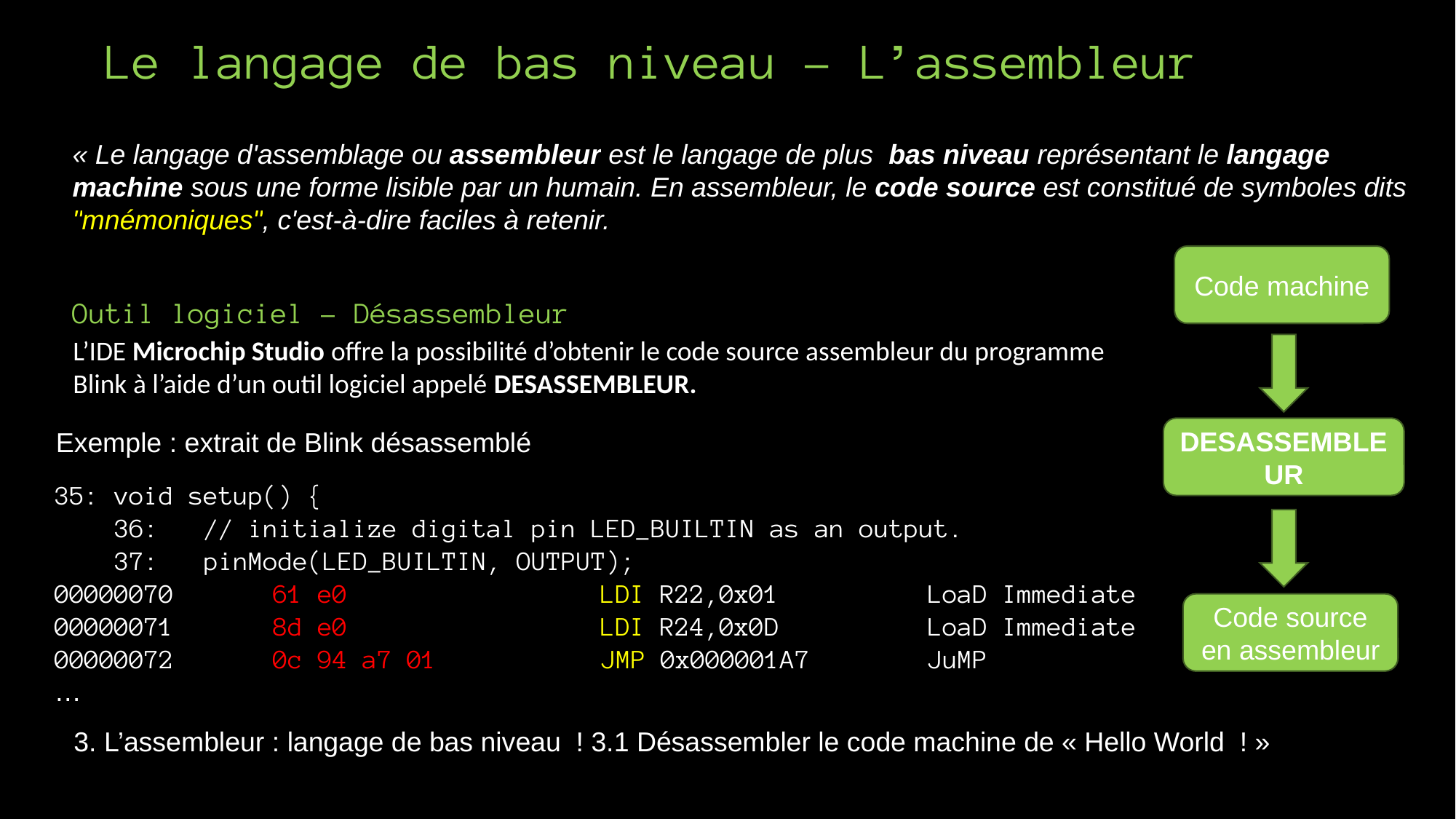

# Le langage de bas niveau – L’assembleur
« Le langage d'assemblage ou assembleur est le langage de plus  bas niveau représentant le langage
machine sous une forme lisible par un humain. En assembleur, le code source est constitué de symboles dits
"mnémoniques", c'est-à-dire faciles à retenir.
Code machine

DESASSEMBLEUR

Code source en assembleur
Outil logiciel - Désassembleur
L’IDE Microchip Studio offre la possibilité d’obtenir le code source assembleur du programme
Blink à l’aide d’un outil logiciel appelé DESASSEMBLEUR.
Exemple : extrait de Blink désassemblé
35: void setup() {
    36:   // initialize digital pin LED_BUILTIN as an output.
    37:   pinMode(LED_BUILTIN, OUTPUT);
00000070 	61 e0                	LDI R22,0x01		LoaD Immediate
00000071 	8d e0                	LDI R24,0x0D		LoaD Immediate
00000072	0c 94 a7 01           JMP 0x000001A7		JuMP
…
3. L’assembleur : langage de bas niveau  ! 3.1 Désassembler le code machine de « Hello World  ! »